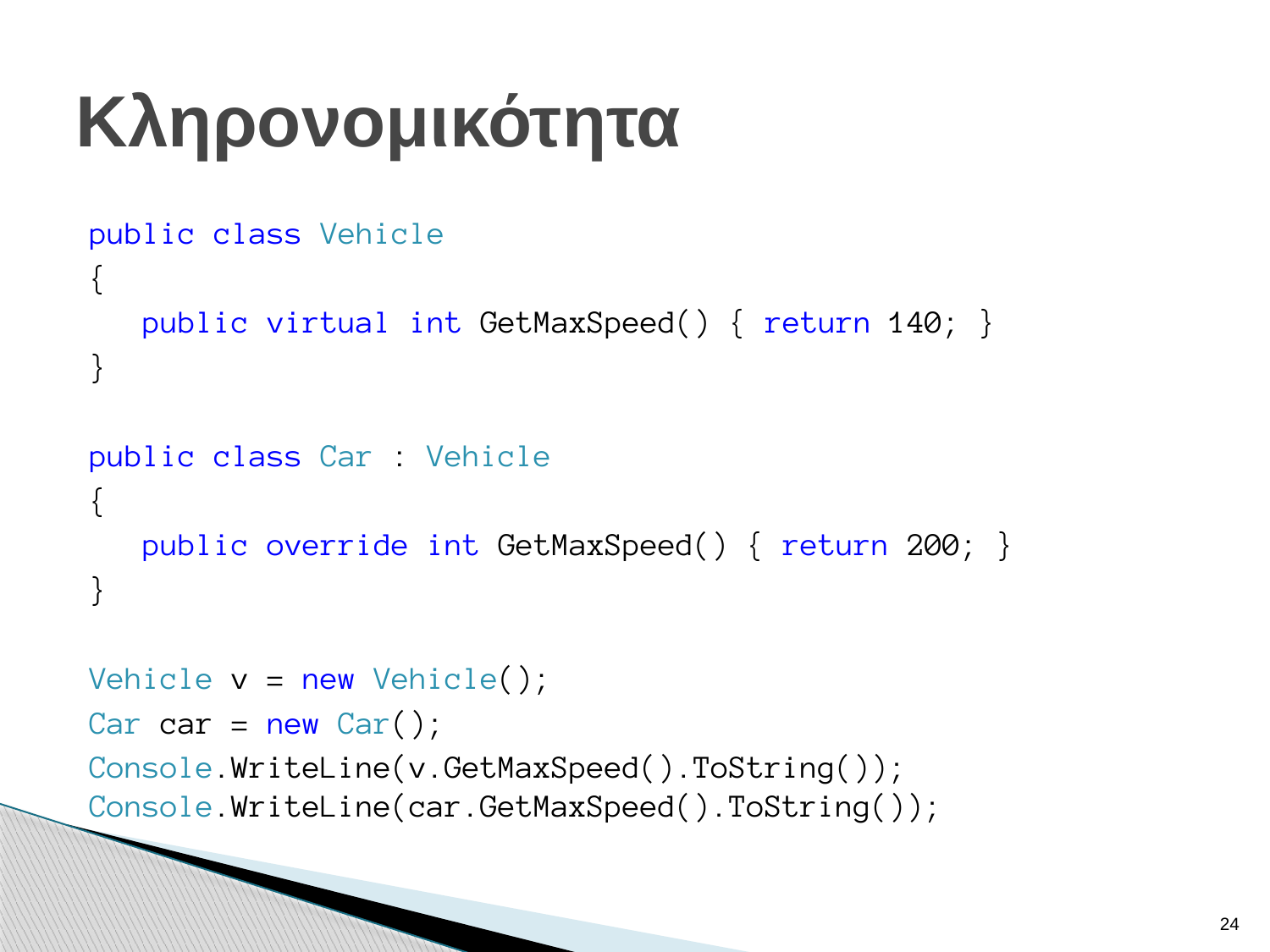

# Κληρονομικότητα
public class Vehicle
{
   public virtual int GetMaxSpeed() { return 140; }
}

public class Car : Vehicle
{
   public override int GetMaxSpeed() { return 200; }
}

Vehicle v = new Vehicle();
Car car = new Car();
Console.WriteLine(v.GetMaxSpeed().ToString());           Console.WriteLine(car.GetMaxSpeed().ToString());
24